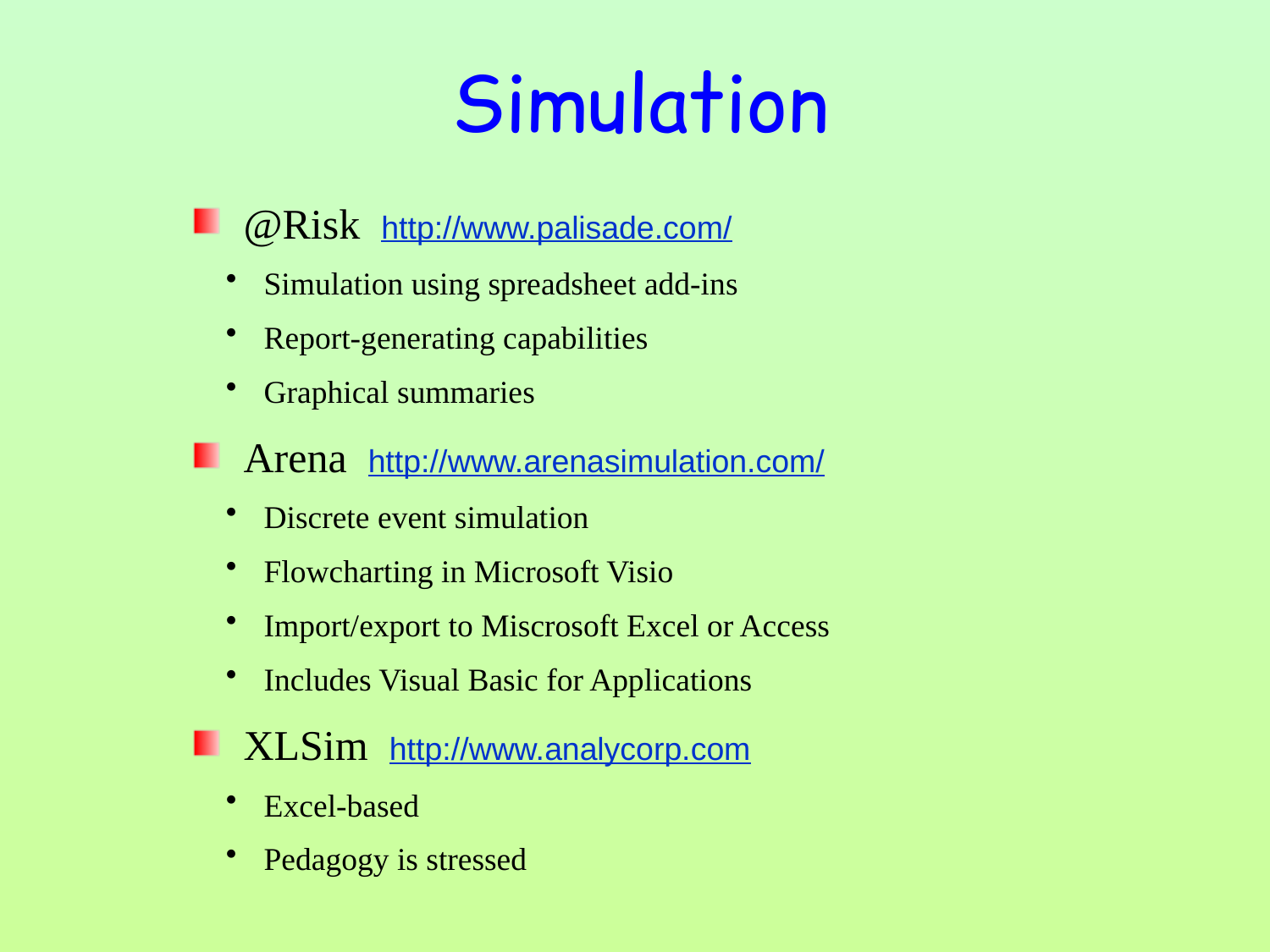

# Simulation
  @Risk  http://www.palisade.com/
 Simulation using spreadsheet add-ins
 Report-generating capabilities
 Graphical summaries
  Arena  http://www.arenasimulation.com/
 Discrete event simulation
 Flowcharting in Microsoft Visio
 Import/export to Miscrosoft Excel or Access
 Includes Visual Basic for Applications
  XLSim  http://www.analycorp.com
 Excel-based
 Pedagogy is stressed